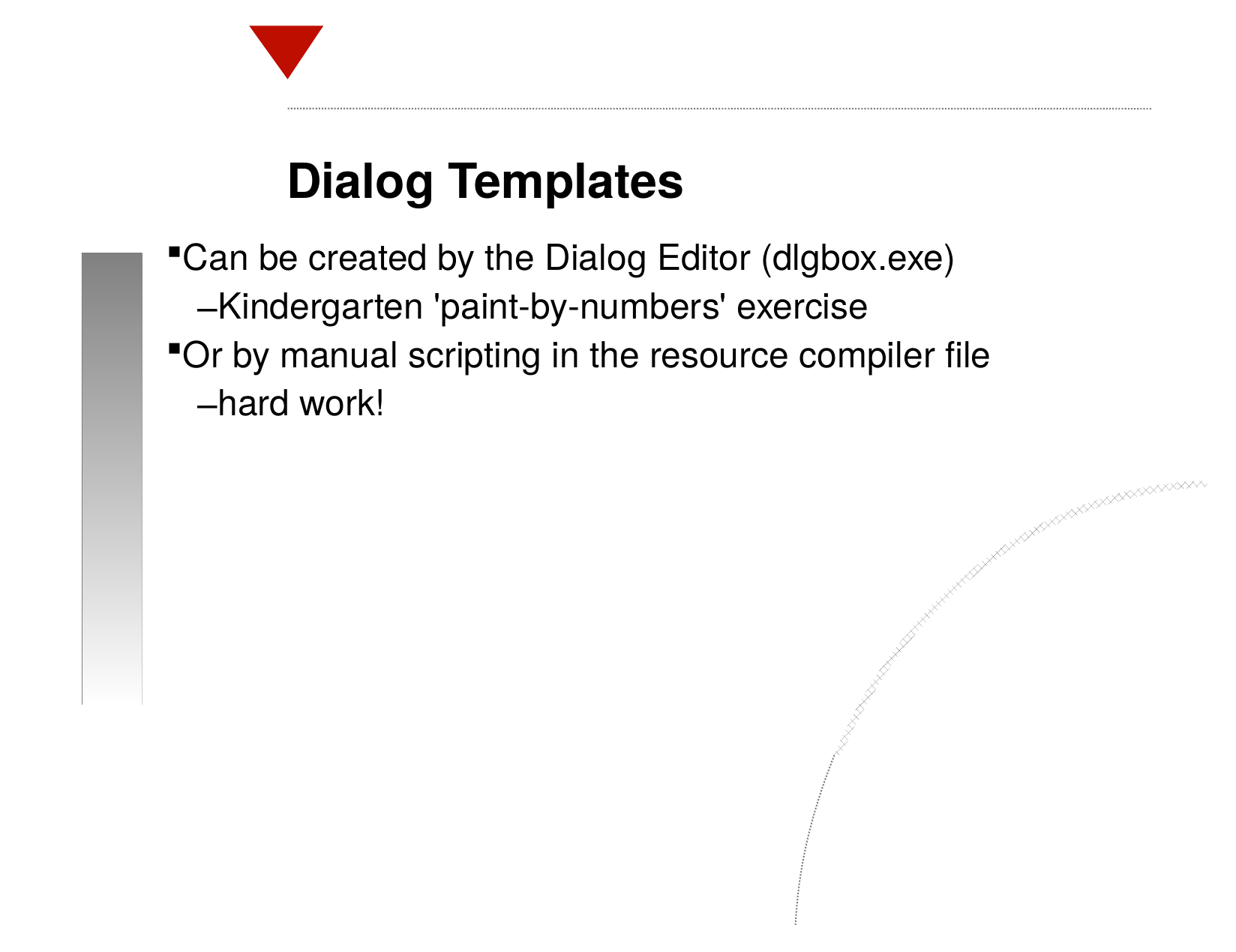

Dialog Templates
Can be created by the Dialog Editor (dlgbox.exe)
Kindergarten 'paint-by-numbers' exercise
Or by manual scripting in the resource compiler file
hard work!